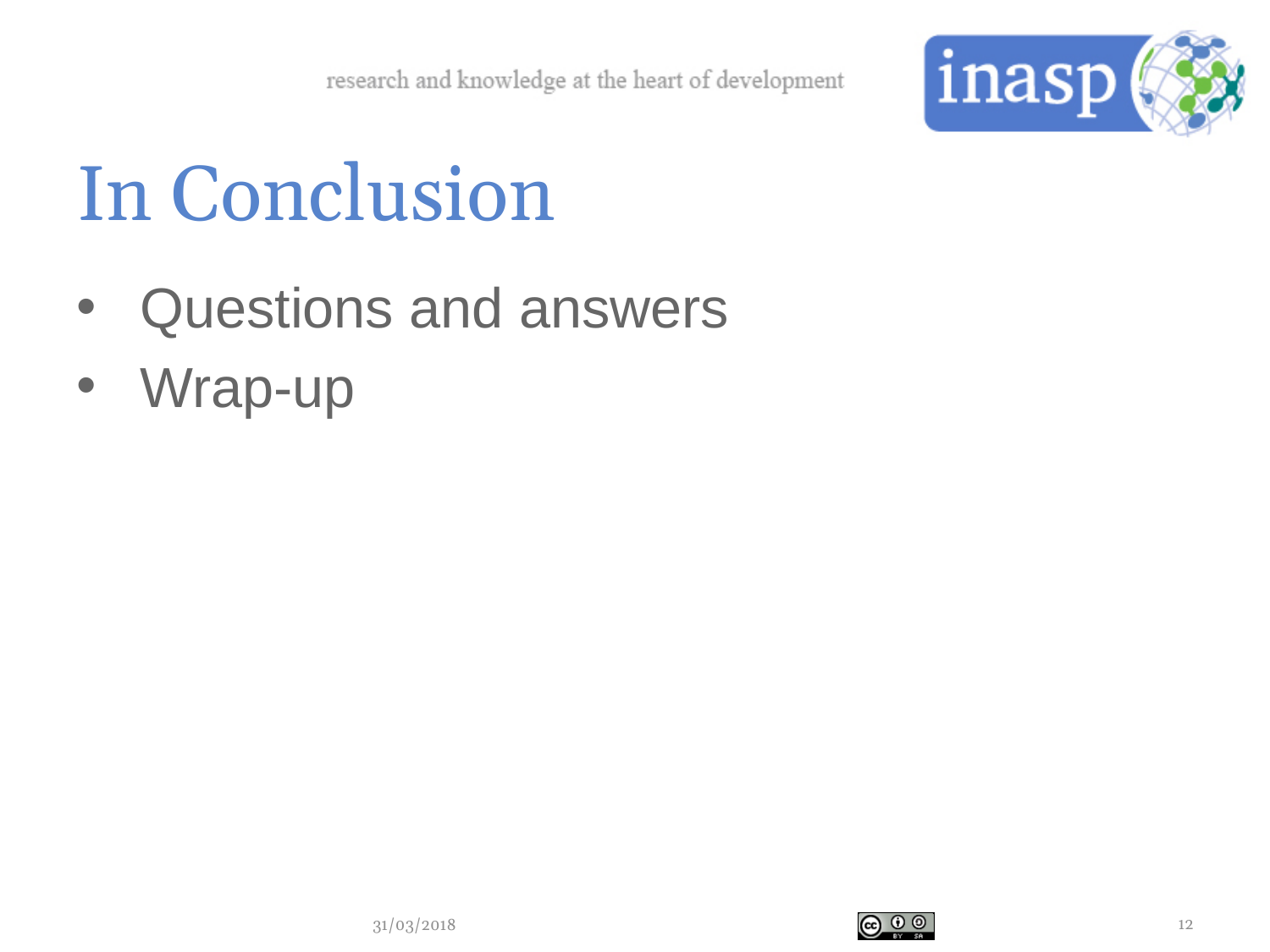

# In Conclusion
Questions and answers
Wrap-up
31/03/2018

12